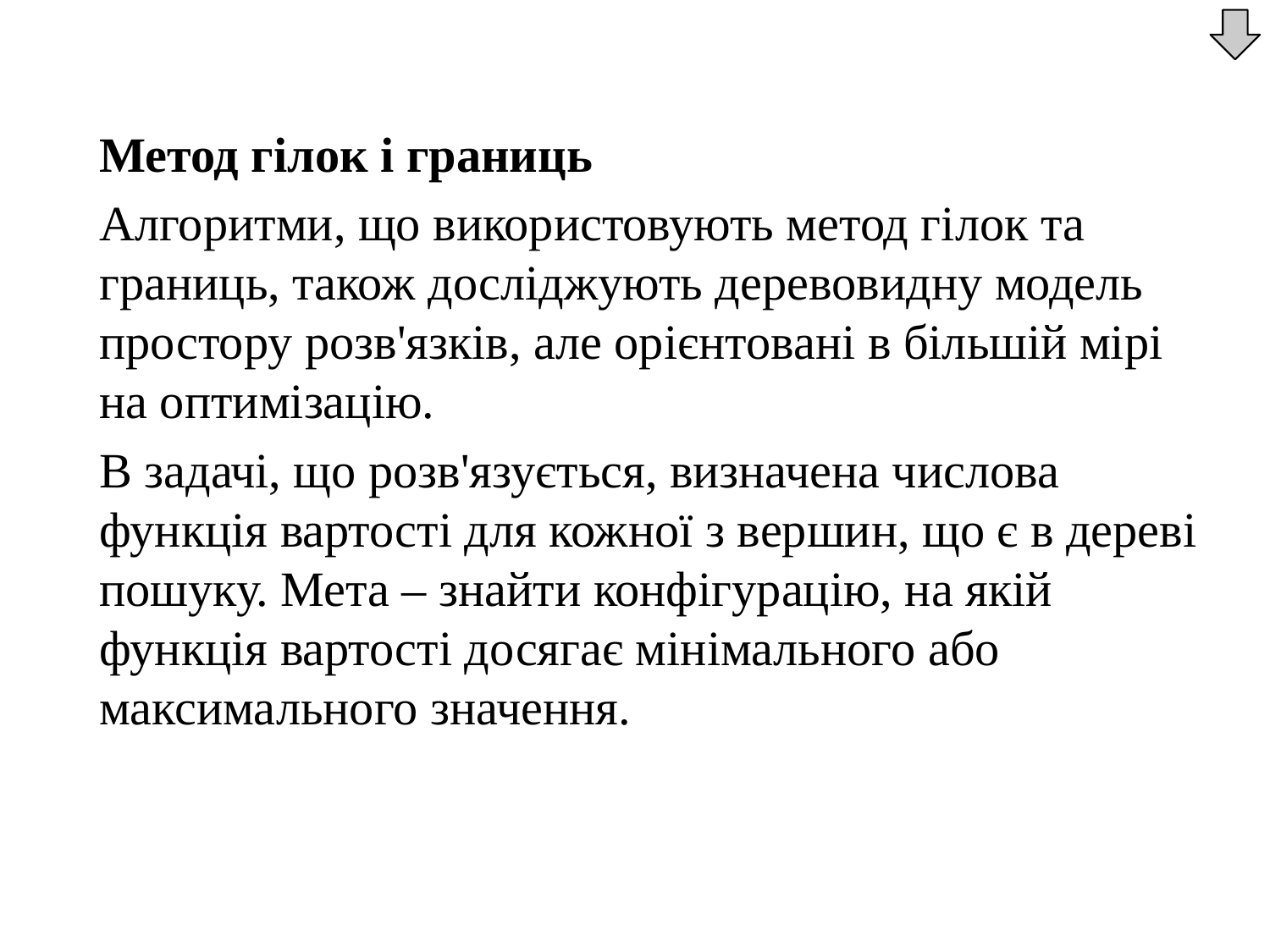

Метод гілок і границь
	Алгоритми, що використовують метод гілок та границь, також досліджують деревовидну модель простору розв'язків, але орієнтовані в більшій мірі на оптимізацію.
	В задачі, що розв'язується, визначена числова функція вартості для кожної з вершин, що є в дереві пошуку. Мета – знайти конфігурацію, на якій функція вартості досягає мінімального або максимального значення.